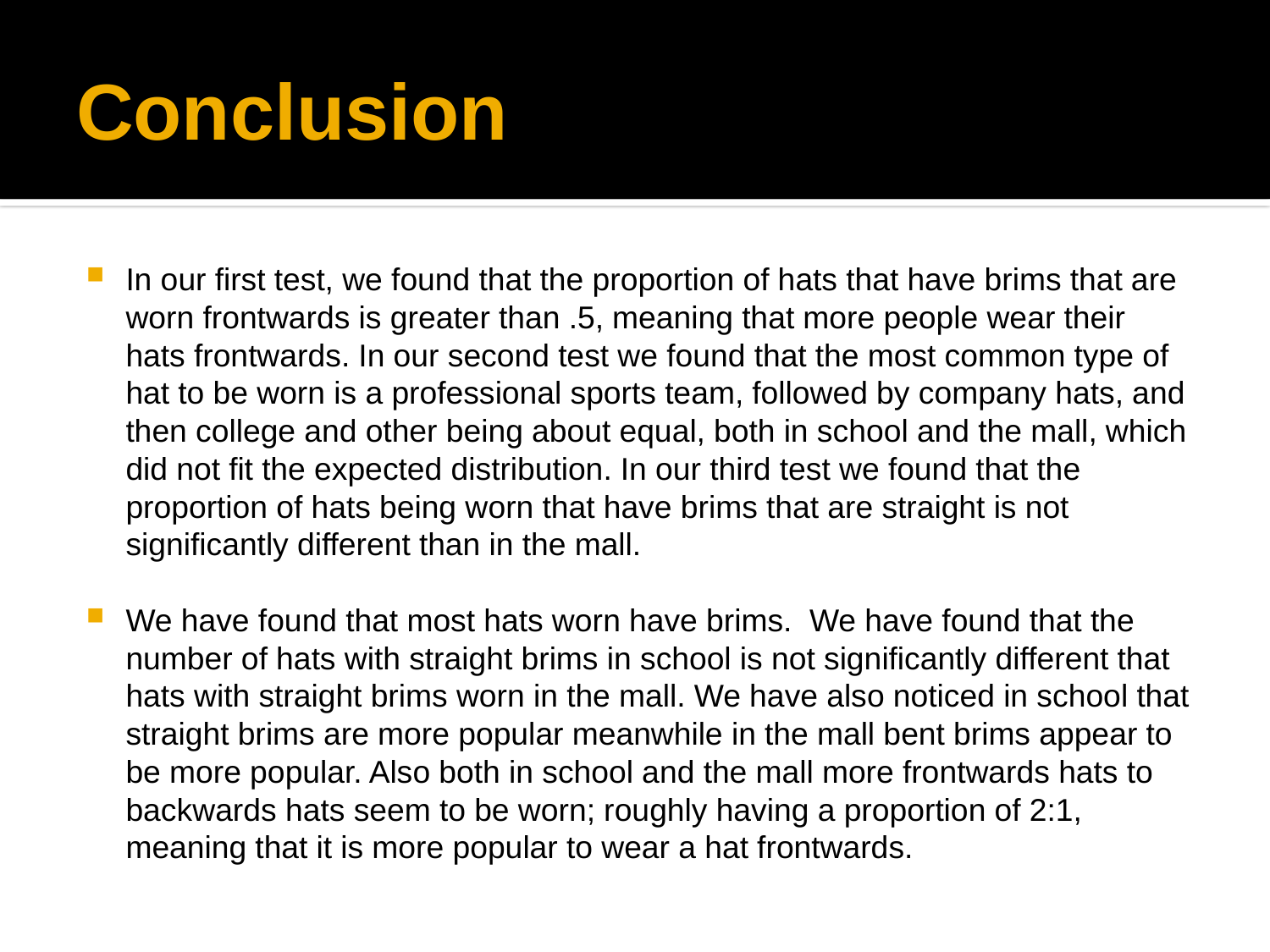

# Conclusion
In our first test, we found that the proportion of hats that have brims that are worn frontwards is greater than .5, meaning that more people wear their hats frontwards. In our second test we found that the most common type of hat to be worn is a professional sports team, followed by company hats, and then college and other being about equal, both in school and the mall, which did not fit the expected distribution. In our third test we found that the proportion of hats being worn that have brims that are straight is not significantly different than in the mall.

We have found that most hats worn have brims.  We have found that the number of hats with straight brims in school is not significantly different that hats with straight brims worn in the mall. We have also noticed in school that straight brims are more popular meanwhile in the mall bent brims appear to be more popular. Also both in school and the mall more frontwards hats to backwards hats seem to be worn; roughly having a proportion of 2:1, meaning that it is more popular to wear a hat frontwards.